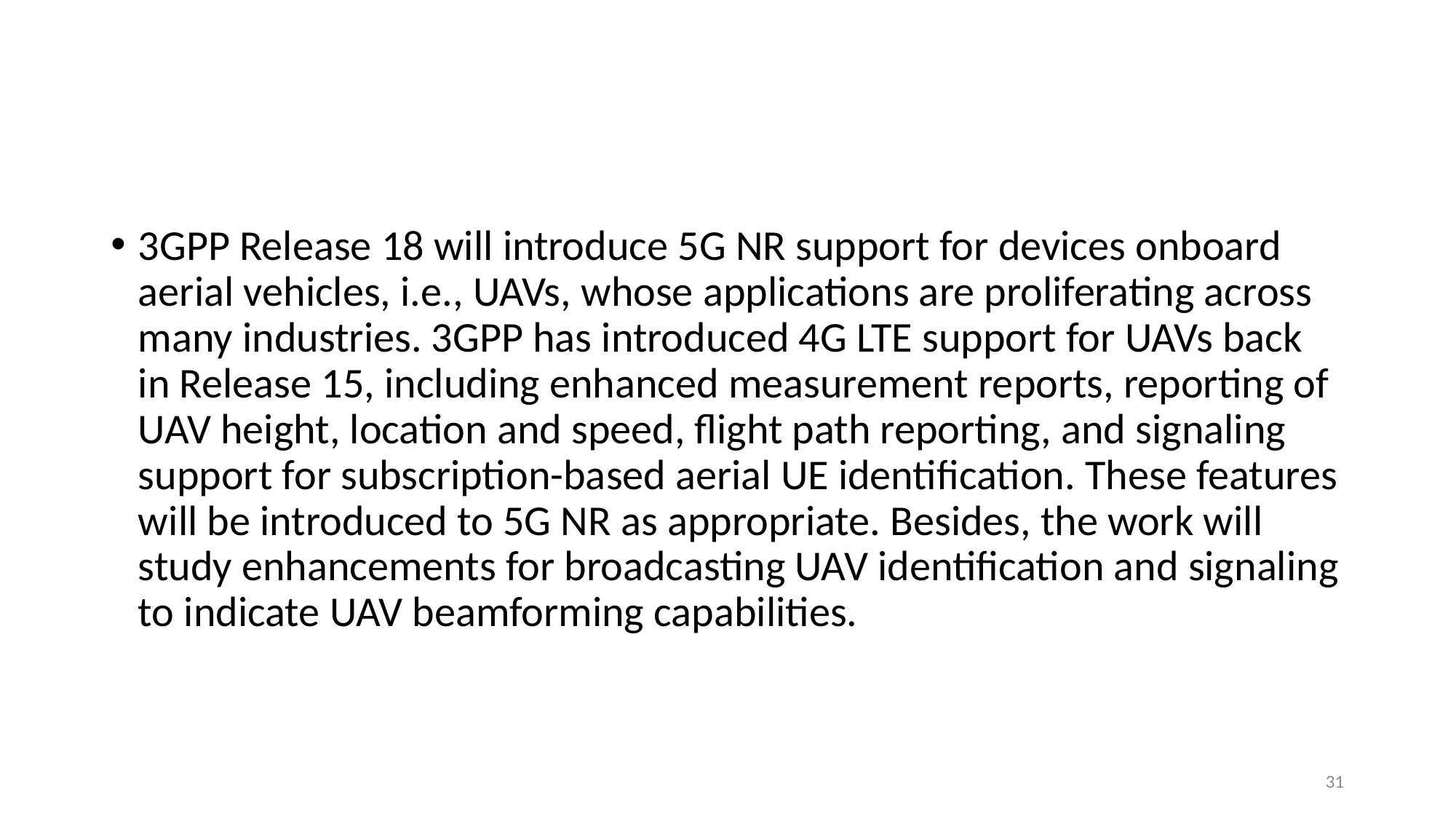

#
3GPP Release 18 will introduce 5G NR support for devices onboard aerial vehicles, i.e., UAVs, whose applications are proliferating across many industries. 3GPP has introduced 4G LTE support for UAVs back in Release 15, including enhanced measurement reports, reporting of UAV height, location and speed, flight path reporting, and signaling support for subscription-based aerial UE identification. These features will be introduced to 5G NR as appropriate. Besides, the work will study enhancements for broadcasting UAV identification and signaling to indicate UAV beamforming capabilities.
31